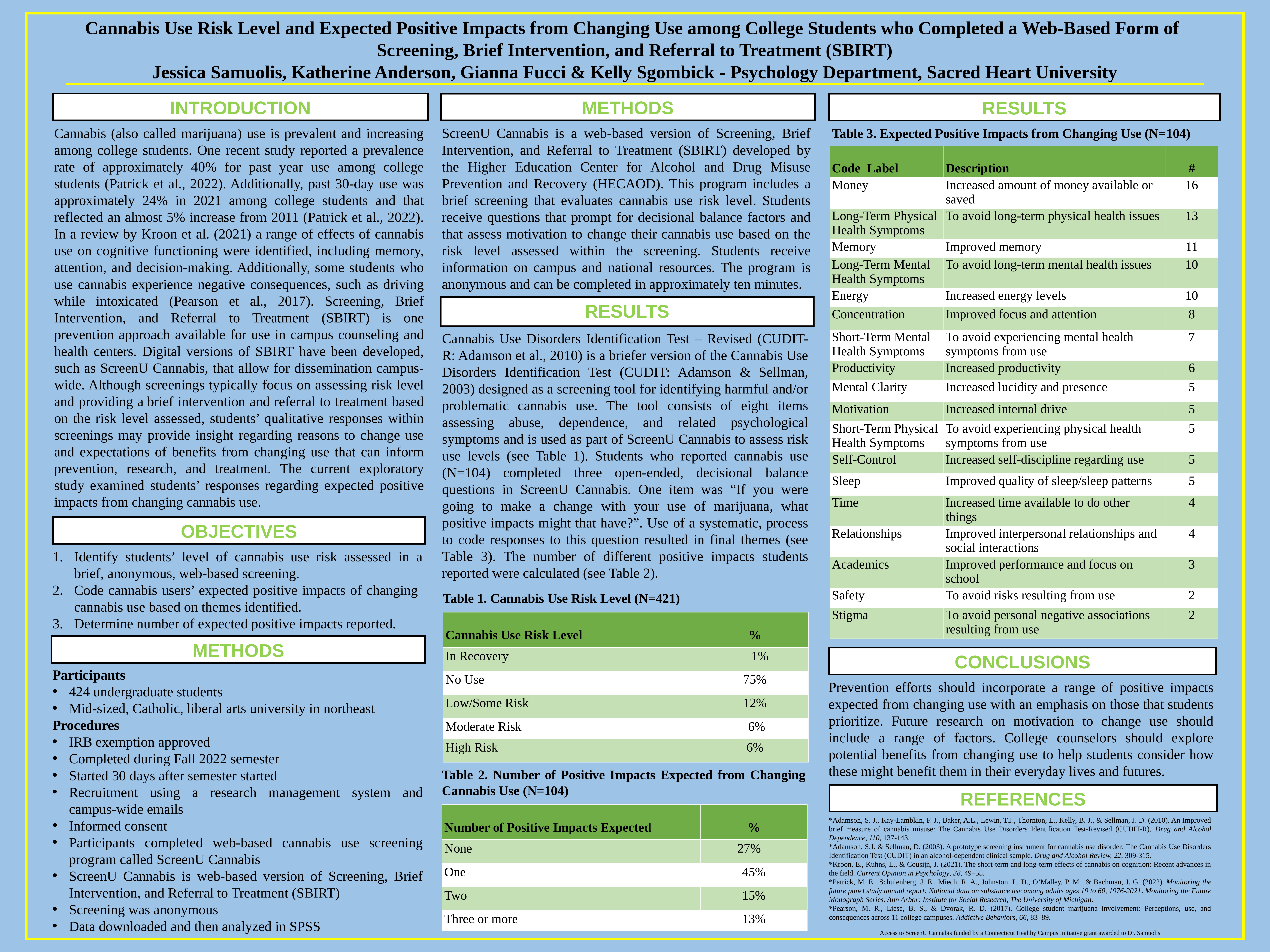

Cannabis Use Risk Level and Expected Positive Impacts from Changing Use among College Students who Completed a Web-Based Form of
Screening, Brief Intervention, and Referral to Treatment (SBIRT)
Jessica Samuolis, Katherine Anderson, Gianna Fucci & Kelly Sgombick - Psychology Department, Sacred Heart University

INTRODUCTION
METHODS
RESULTS
ScreenU Cannabis is a web-based version of Screening, Brief Intervention, and Referral to Treatment (SBIRT) developed by the Higher Education Center for Alcohol and Drug Misuse Prevention and Recovery (HECAOD). This program includes a brief screening that evaluates cannabis use risk level. Students receive questions that prompt for decisional balance factors and that assess motivation to change their cannabis use based on the risk level assessed within the screening. Students receive information on campus and national resources. The program is anonymous and can be completed in approximately ten minutes.
Cannabis (also called marijuana) use is prevalent and increasing among college students. One recent study reported a prevalence rate of approximately 40% for past year use among college students (Patrick et al., 2022). Additionally, past 30-day use was approximately 24% in 2021 among college students and that reflected an almost 5% increase from 2011 (Patrick et al., 2022). In a review by Kroon et al. (2021) a range of effects of cannabis use on cognitive functioning were identified, including memory, attention, and decision-making. Additionally, some students who use cannabis experience negative consequences, such as driving while intoxicated (Pearson et al., 2017). Screening, Brief Intervention, and Referral to Treatment (SBIRT) is one prevention approach available for use in campus counseling and health centers. Digital versions of SBIRT have been developed, such as ScreenU Cannabis, that allow for dissemination campus-wide. Although screenings typically focus on assessing risk level and providing a brief intervention and referral to treatment based on the risk level assessed, students’ qualitative responses within screenings may provide insight regarding reasons to change use and expectations of benefits from changing use that can inform prevention, research, and treatment. The current exploratory study examined students’ responses regarding expected positive impacts from changing cannabis use.
Table 3. Expected Positive Impacts from Changing Use (N=104)
| Code Label | Description | # |
| --- | --- | --- |
| Money | Increased amount of money available or saved | 16 |
| Long-Term Physical Health Symptoms | To avoid long-term physical health issues | 13 |
| Memory | Improved memory | 11 |
| Long-Term Mental Health Symptoms | To avoid long-term mental health issues | 10 |
| Energy | Increased energy levels | 10 |
| Concentration | Improved focus and attention | 8 |
| Short-Term Mental Health Symptoms | To avoid experiencing mental health symptoms from use | 7 |
| Productivity | Increased productivity | 6 |
| Mental Clarity | Increased lucidity and presence | 5 |
| Motivation | Increased internal drive | 5 |
| Short-Term Physical Health Symptoms | To avoid experiencing physical health symptoms from use | 5 |
| Self-Control | Increased self-discipline regarding use | 5 |
| Sleep | Improved quality of sleep/sleep patterns | 5 |
| Time | Increased time available to do other things | 4 |
| Relationships | Improved interpersonal relationships and social interactions | 4 |
| Academics | Improved performance and focus on school | 3 |
| Safety | To avoid risks resulting from use | 2 |
| Stigma | To avoid personal negative associations resulting from use | 2 |

RESULTS
Cannabis Use Disorders Identification Test – Revised (CUDIT-R: Adamson et al., 2010) is a briefer version of the Cannabis Use Disorders Identification Test (CUDIT: Adamson & Sellman, 2003) designed as a screening tool for identifying harmful and/or problematic cannabis use. The tool consists of eight items assessing abuse, dependence, and related psychological symptoms and is used as part of ScreenU Cannabis to assess risk use levels (see Table 1). Students who reported cannabis use (N=104) completed three open-ended, decisional balance questions in ScreenU Cannabis. One item was “If you were going to make a change with your use of marijuana, what positive impacts might that have?”. Use of a systematic, process to code responses to this question resulted in final themes (see Table 3). The number of different positive impacts students reported were calculated (see Table 2).

OBJECTIVES
Identify students’ level of cannabis use risk assessed in a brief, anonymous, web-based screening.
Code cannabis users’ expected positive impacts of changing  cannabis use based on themes identified.
Determine number of expected positive impacts reported.

Table 1. Cannabis Use Risk Level (N=421)
| Cannabis Use Risk Level | % |
| --- | --- |
| In Recovery | 1% |
| No Use | 75% |
| Low/Some Risk | 12% |
| Moderate Risk | 6% |
| High Risk | 6% |
METHODS
CONCLUSIONS
Participants
424 undergraduate students
Mid-sized, Catholic, liberal arts university in northeast
Procedures
IRB exemption approved
Completed during Fall 2022 semester
Started 30 days after semester started
Recruitment using a research management system and campus-wide emails
Informed consent
Participants completed web-based cannabis use screening program called ScreenU Cannabis
ScreenU Cannabis is web-based version of Screening, Brief Intervention, and Referral to Treatment (SBIRT)
Screening was anonymous
Data downloaded and then analyzed in SPSS
Prevention efforts should incorporate a range of positive impacts expected from changing use with an emphasis on those that students prioritize. Future research on motivation to change use should include a range of factors. College counselors should explore potential benefits from changing use to help students consider how these might benefit them in their everyday lives and futures.
Table 2. Number of Positive Impacts Expected from Changing Cannabis Use (N=104)
REFERENCES
| Number of Positive Impacts Expected | % |
| --- | --- |
| None | 27% |
| One | 45% |
| Two | 15% |
| Three or more | 13% |

*Adamson, S. J., Kay-Lambkin, F. J., Baker, A.L., Lewin, T.J., Thornton, L., Kelly, B. J., & Sellman, J. D. (2010). An Improved brief measure of cannabis misuse: The Cannabis Use Disorders Identification Test-Revised (CUDIT-R). Drug and Alcohol Dependence, 110, 137-143.
*Adamson, S.J. & Sellman, D. (2003). A prototype screening instrument for cannabis use disorder: The Cannabis Use Disorders Identification Test (CUDIT) in an alcohol-dependent clinical sample. Drug and Alcohol Review, 22, 309-315.
*Kroon, E., Kuhns, L., & Cousijn, J. (2021). The short-term and long-term effects of cannabis on cognition: Recent advances in the field. Current Opinion in Psychology, 38, 49–55.
*Patrick, M. E., Schulenberg, J. E., Miech, R. A., Johnston, L. D., O’Malley, P. M., & Bachman, J. G. (2022). Monitoring the future panel study annual report: National data on substance use among adults ages 19 to 60, 1976-2021. Monitoring the Future Monograph Series. Ann Arbor: Institute for Social Research, The University of Michigan.
*Pearson, M. R., Liese, B. S., & Dvorak, R. D. (2017). College student marijuana involvement: Perceptions, use, and consequences across 11 college campuses. Addictive Behaviors, 66, 83–89.

Access to ScreenU Cannabis funded by a Connecticut Healthy Campus Initiative grant awarded to Dr. Samuolis